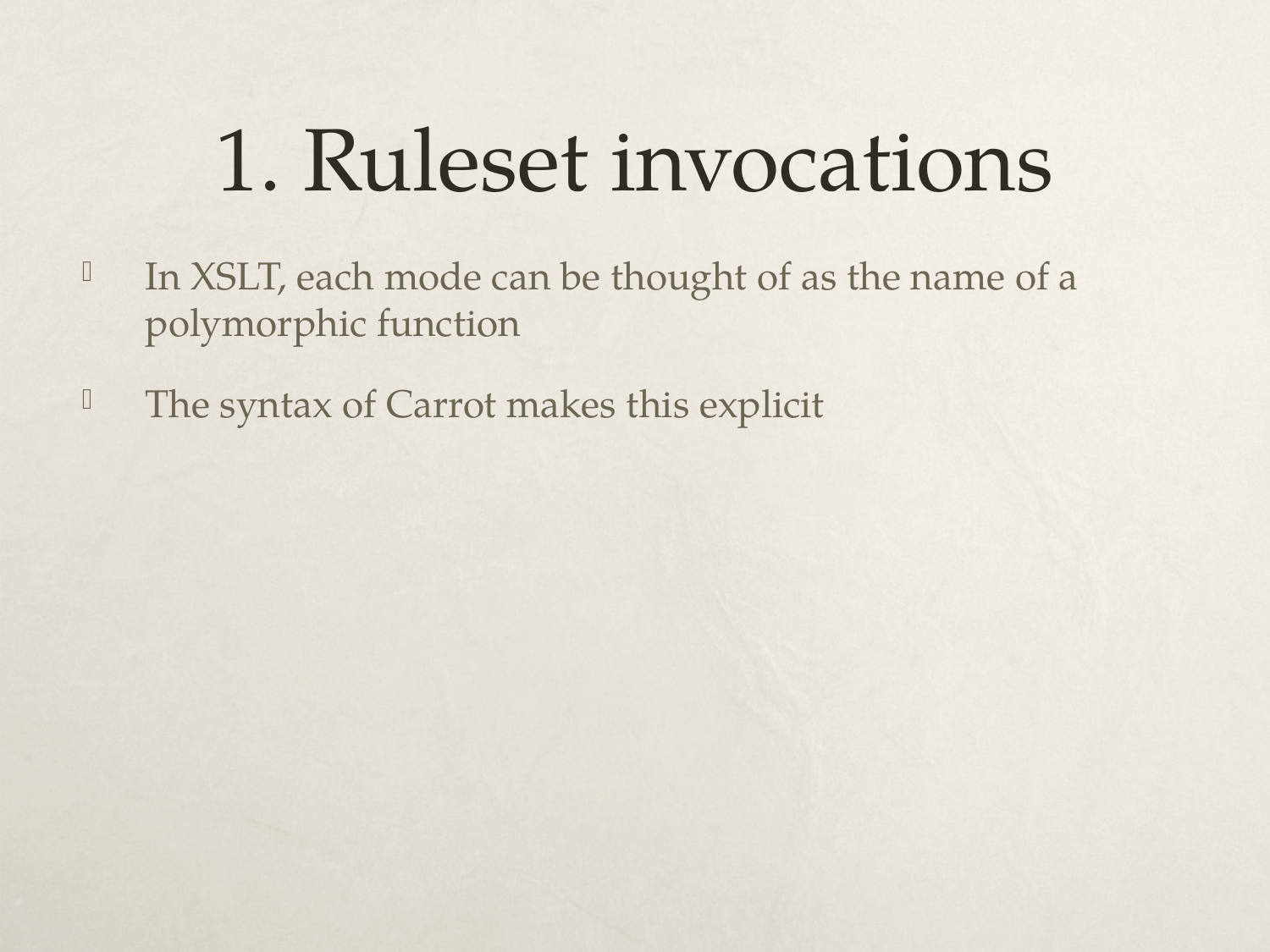

# 1. Ruleset invocations
In XSLT, each mode can be thought of as the name of a polymorphic function
The syntax of Carrot makes this explicit